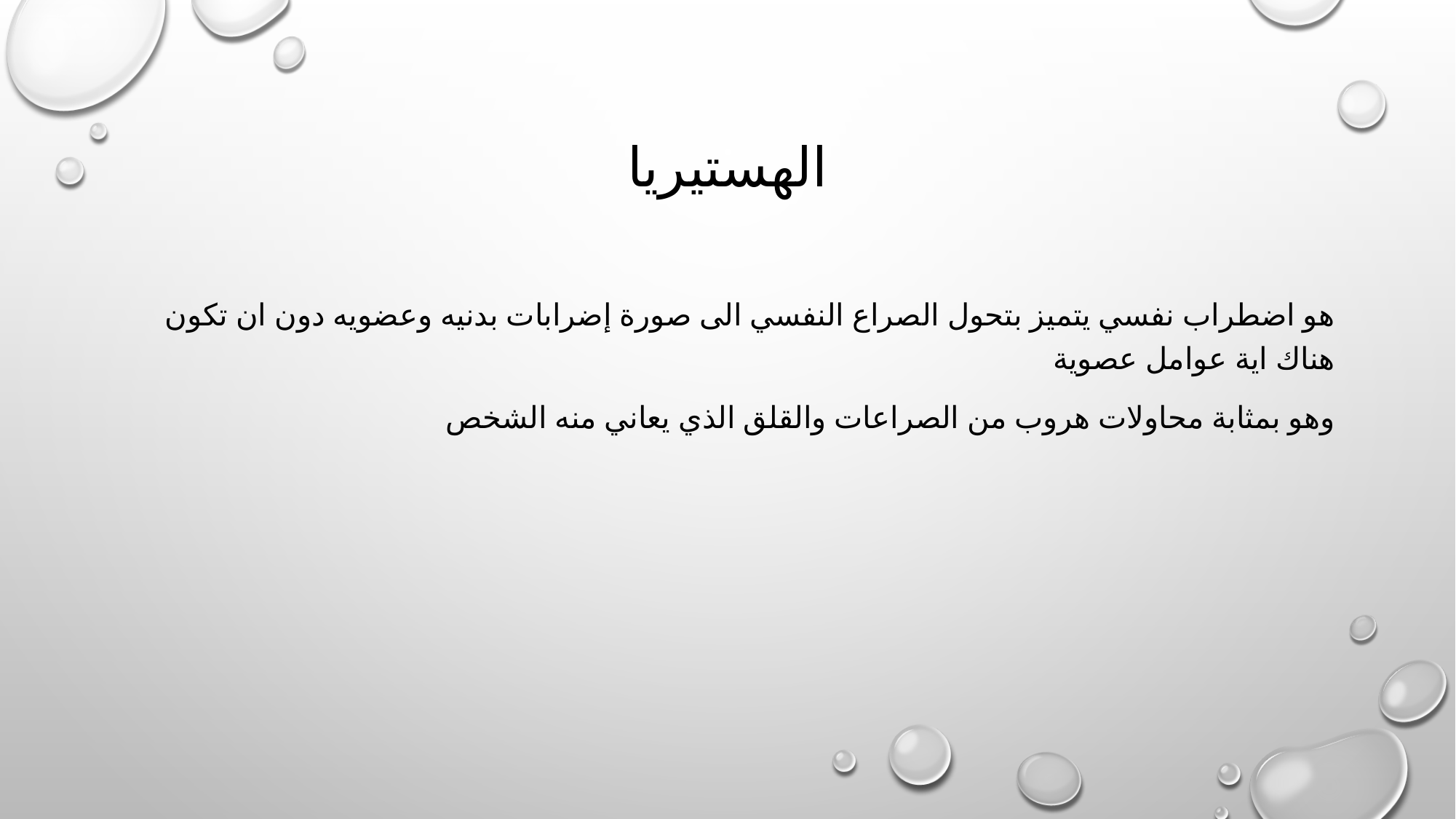

# الهستيريا
هو اضطراب نفسي يتميز بتحول الصراع النفسي الى صورة إضرابات بدنيه وعضويه دون ان تكون هناك اية عوامل عصوية
وهو بمثابة محاولات هروب من الصراعات والقلق الذي يعاني منه الشخص